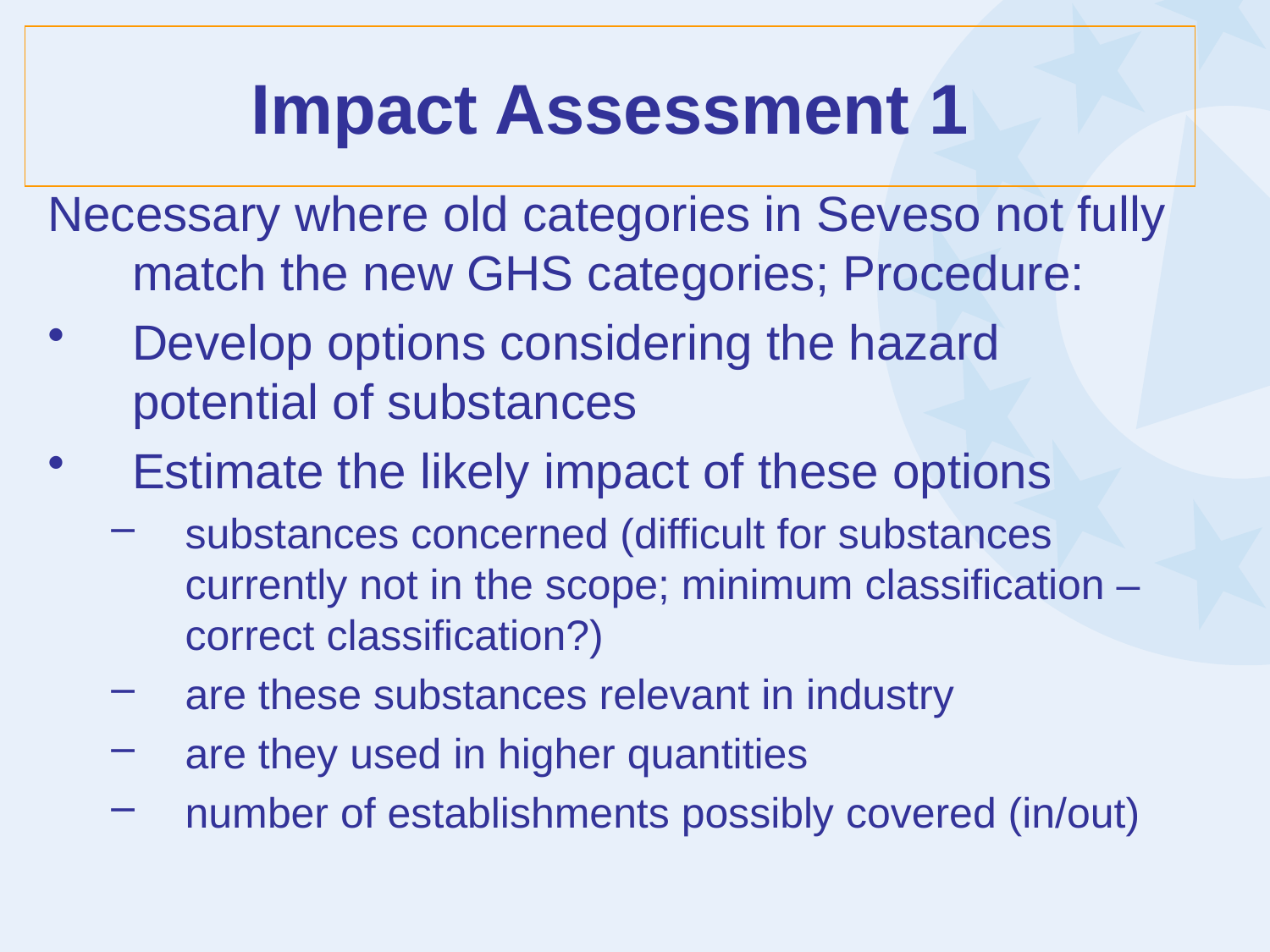

# Impact Assessment 1
Necessary where old categories in Seveso not fully match the new GHS categories; Procedure:
Develop options considering the hazard potential of substances
Estimate the likely impact of these options
substances concerned (difficult for substances currently not in the scope; minimum classification – correct classification?)
are these substances relevant in industry
are they used in higher quantities
number of establishments possibly covered (in/out)